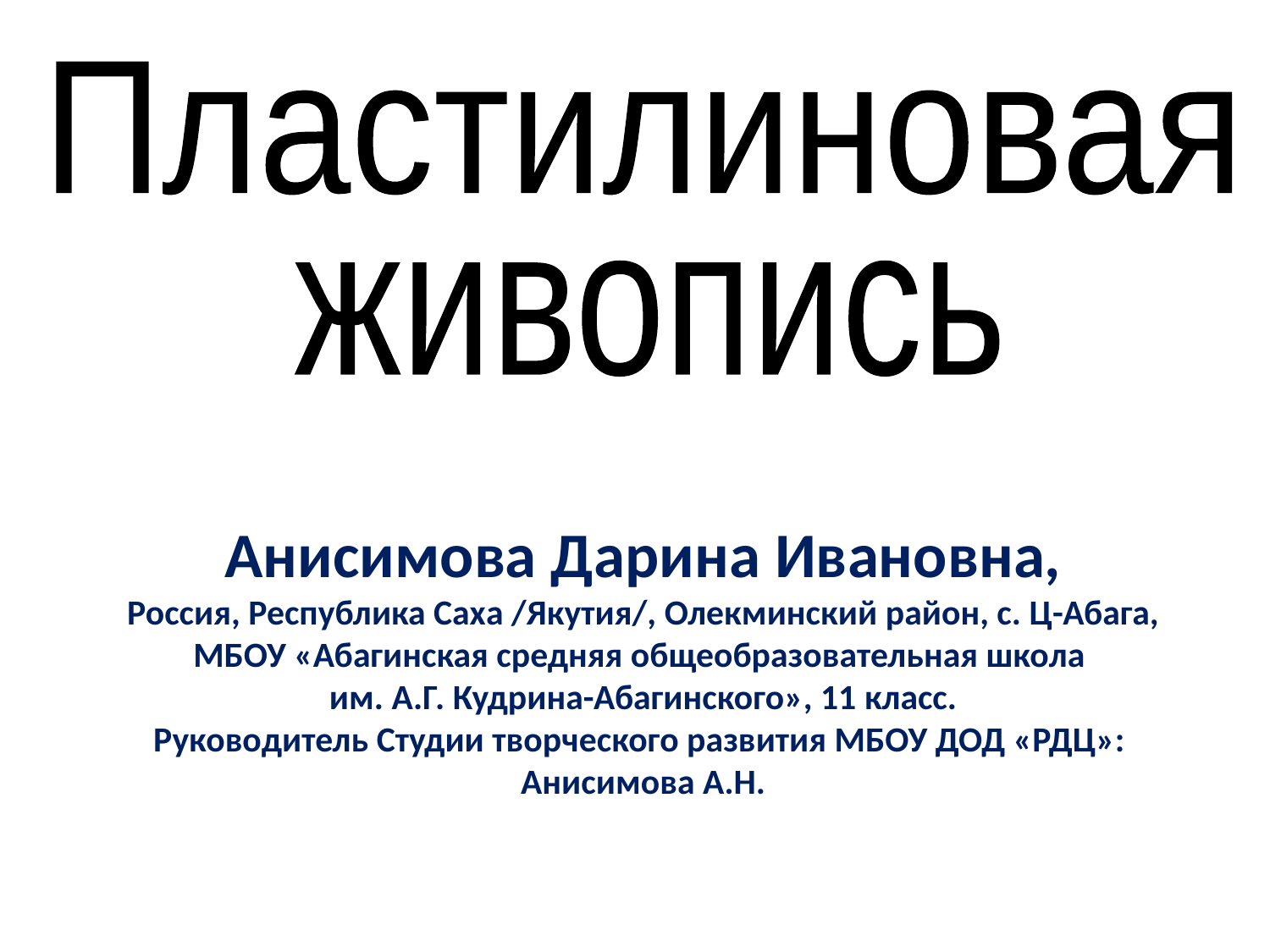

Пластилиновая

живопись
Анисимова Дарина Ивановна,
Россия, Республика Саха /Якутия/, Олекминский район, с. Ц-Абага,
МБОУ «Абагинская средняя общеобразовательная школа
им. А.Г. Кудрина-Абагинского», 11 класс.
Руководитель Студии творческого развития МБОУ ДОД «РДЦ»:
Анисимова А.Н.